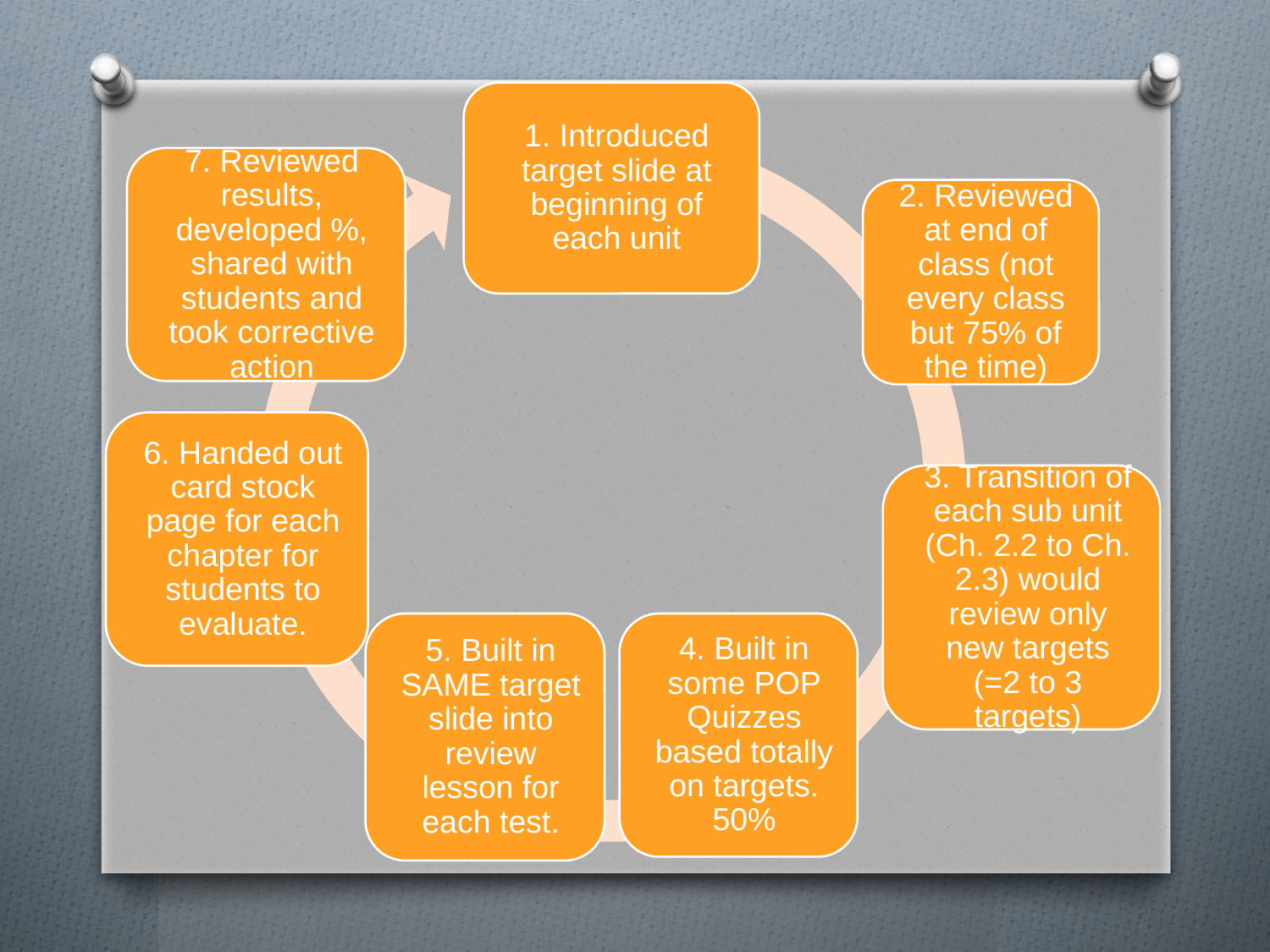

1. Introduced target slide at beginning of each unit
2. Reviewed at end of class (not every class but 75% of the time)
3. Transition of each sub unit (Ch. 2.2 to Ch. 2.3) would review only new targets (=2 to 3 targets)
4. Built in some POP Quizzes based totally on targets. 50%
5. Built in SAME target slide into review lesson for each test.
6. Handed out card stock page for each chapter for students to evaluate.
7. Reviewed results, developed %, shared with students and took corrective action